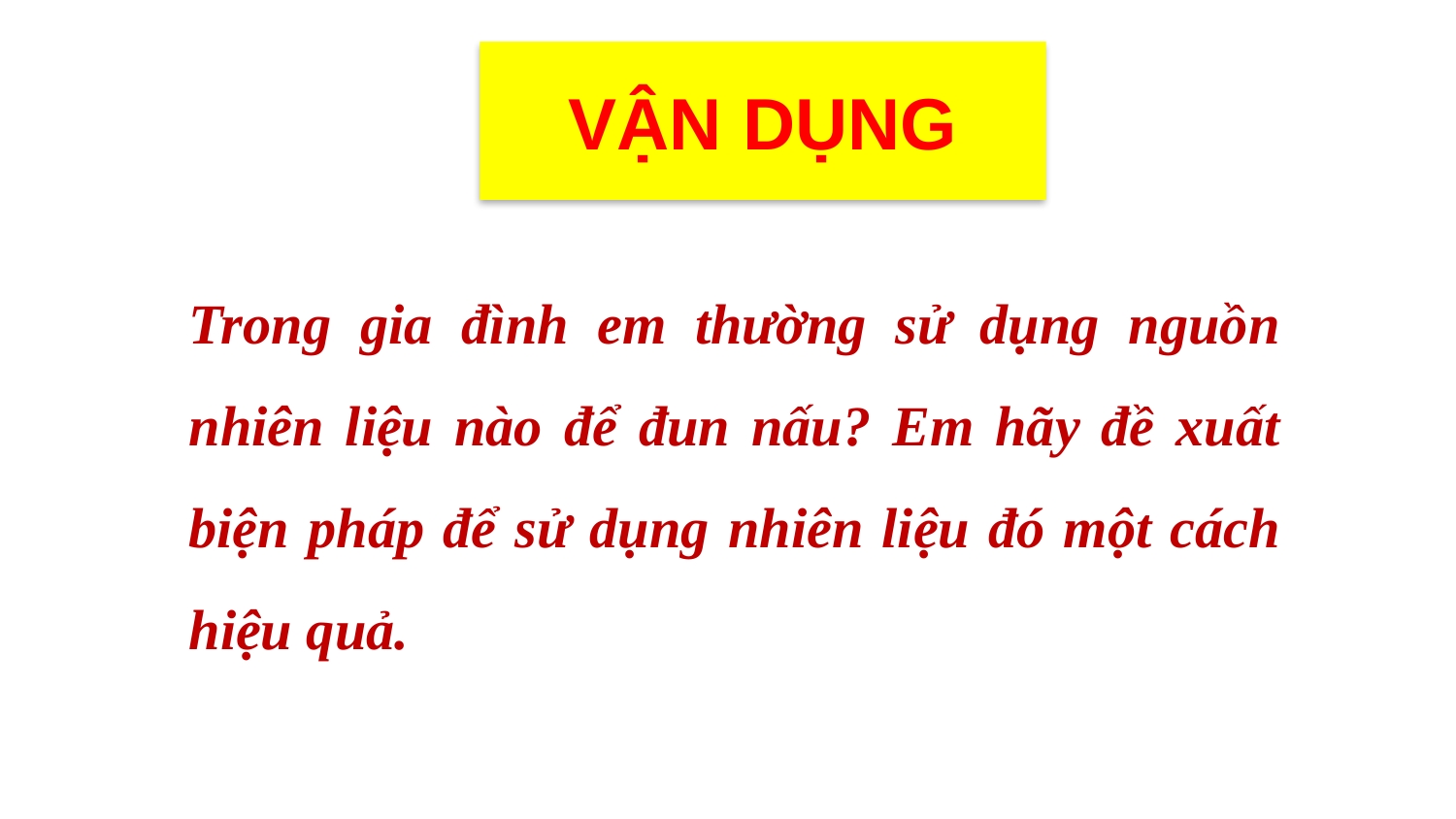

# VẬN DỤNG
Trong gia đình em thường sử dụng nguồn nhiên liệu nào để đun nấu? Em hãy đề xuất biện pháp để sử dụng nhiên liệu đó một cách hiệu quả.